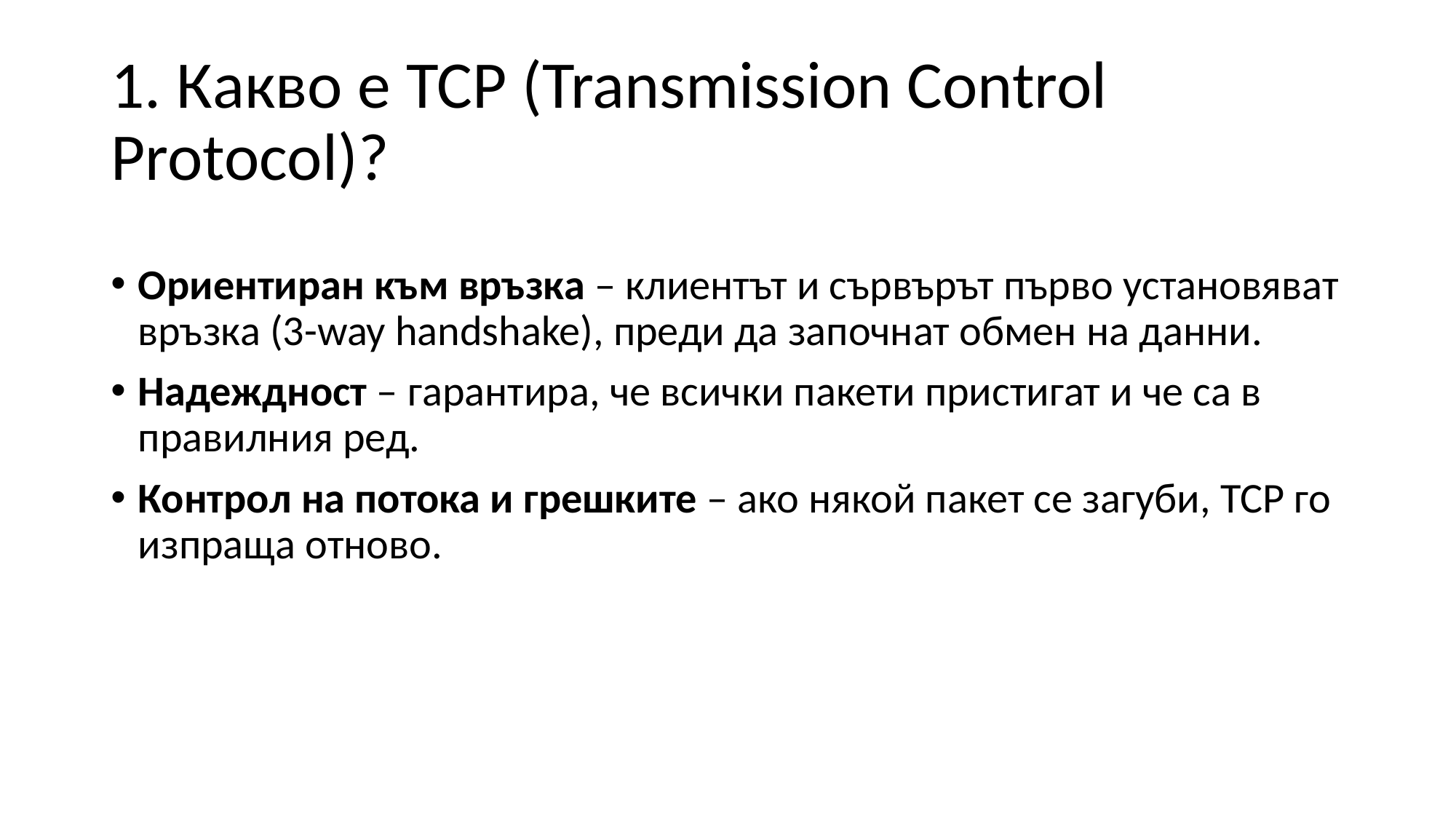

# 1. Какво е TCP (Transmission Control Protocol)?
Ориентиран към връзка – клиентът и сървърът първо установяват връзка (3-way handshake), преди да започнат обмен на данни.
Надеждност – гарантира, че всички пакети пристигат и че са в правилния ред.
Контрол на потока и грешките – ако някой пакет се загуби, TCP го изпраща отново.